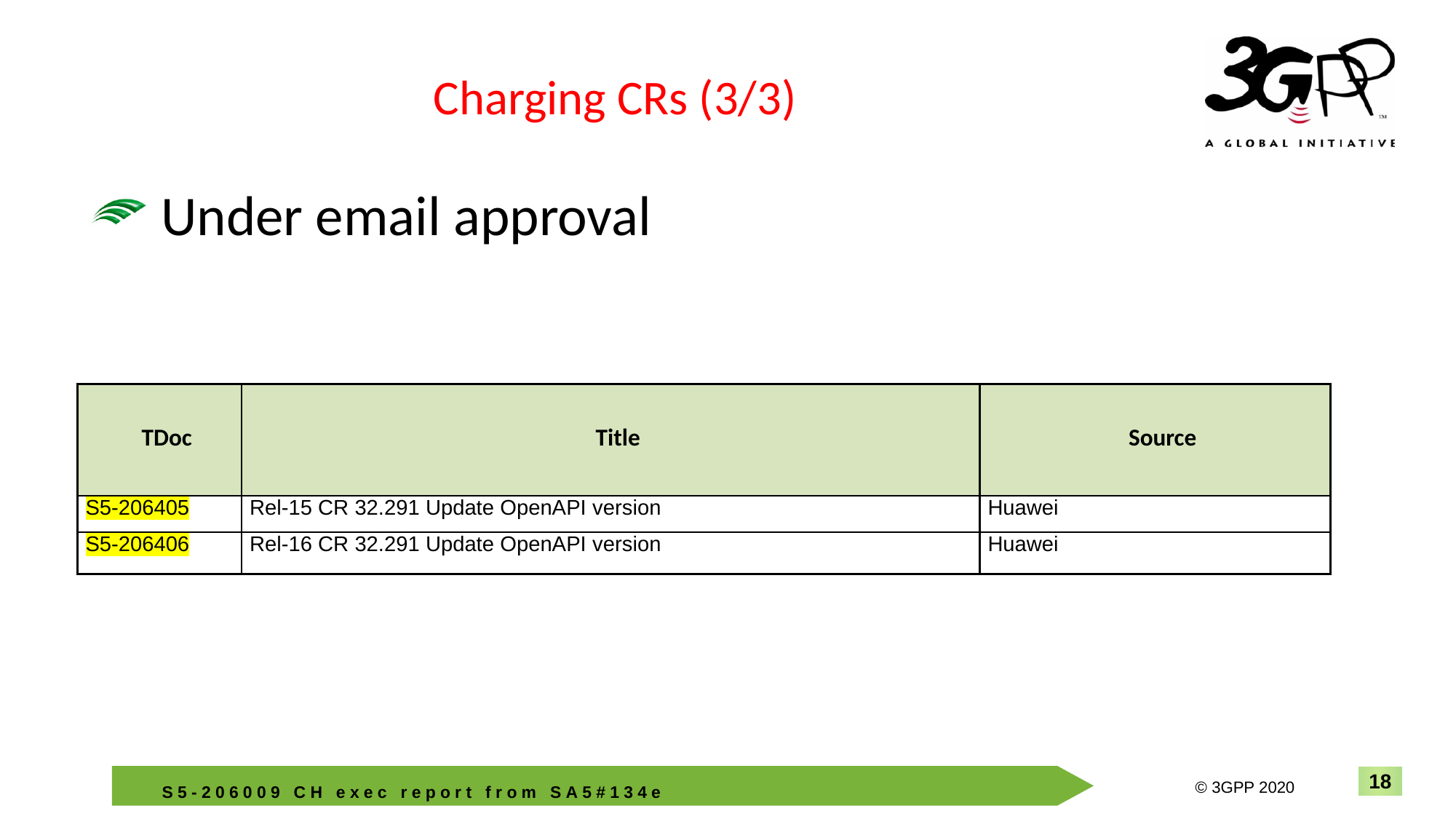

# Charging CRs (3/3)
Under email approval
| TDoc | Title | Source |
| --- | --- | --- |
| S5-206405 | Rel-15 CR 32.291 Update OpenAPI version | Huawei |
| S5-206406 | Rel-16 CR 32.291 Update OpenAPI version | Huawei |